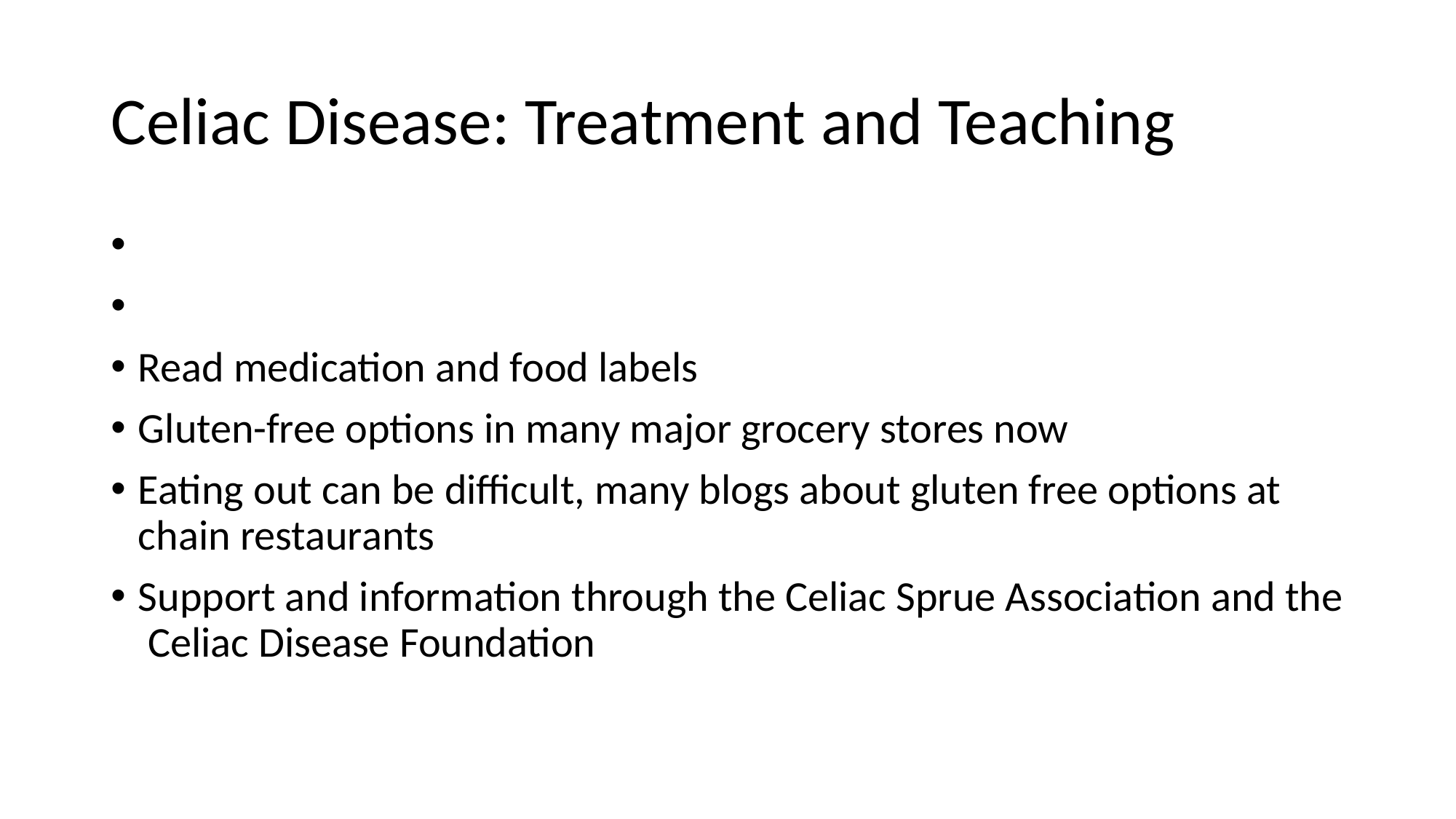

# Celiac Disease: Treatment and Teaching

Read medication and food labels
Gluten-free options in many major grocery stores now
Eating out can be difficult, many blogs about gluten free options at chain restaurants
Support and information through the Celiac Sprue Association and the  Celiac Disease Foundation